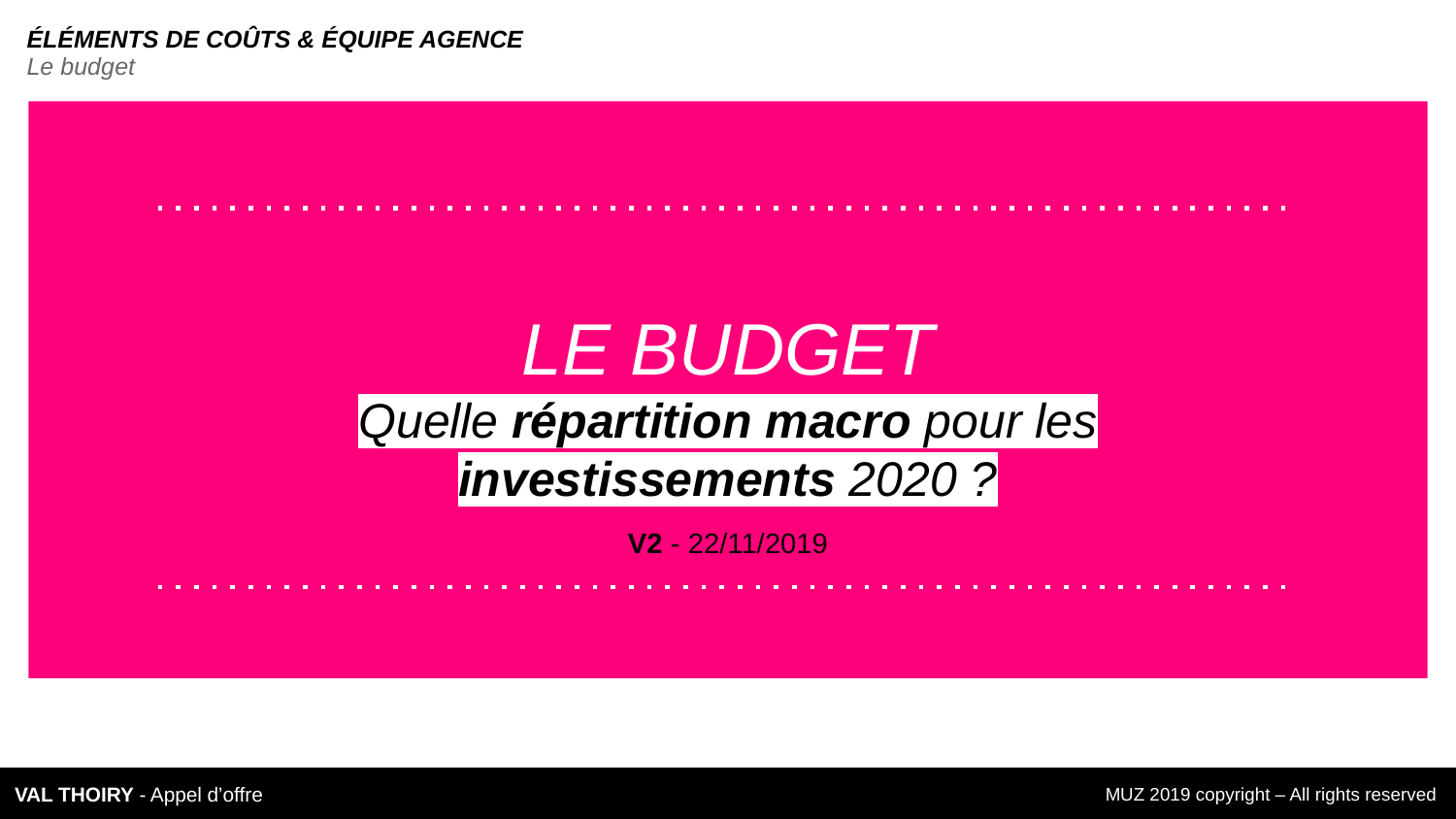

ÉLÉMENTS DE COÛTS & ÉQUIPE AGENCE
Le budget

LE BUDGET
Quelle répartition macro pour les investissements 2020 ?
V2 - 22/11/2019